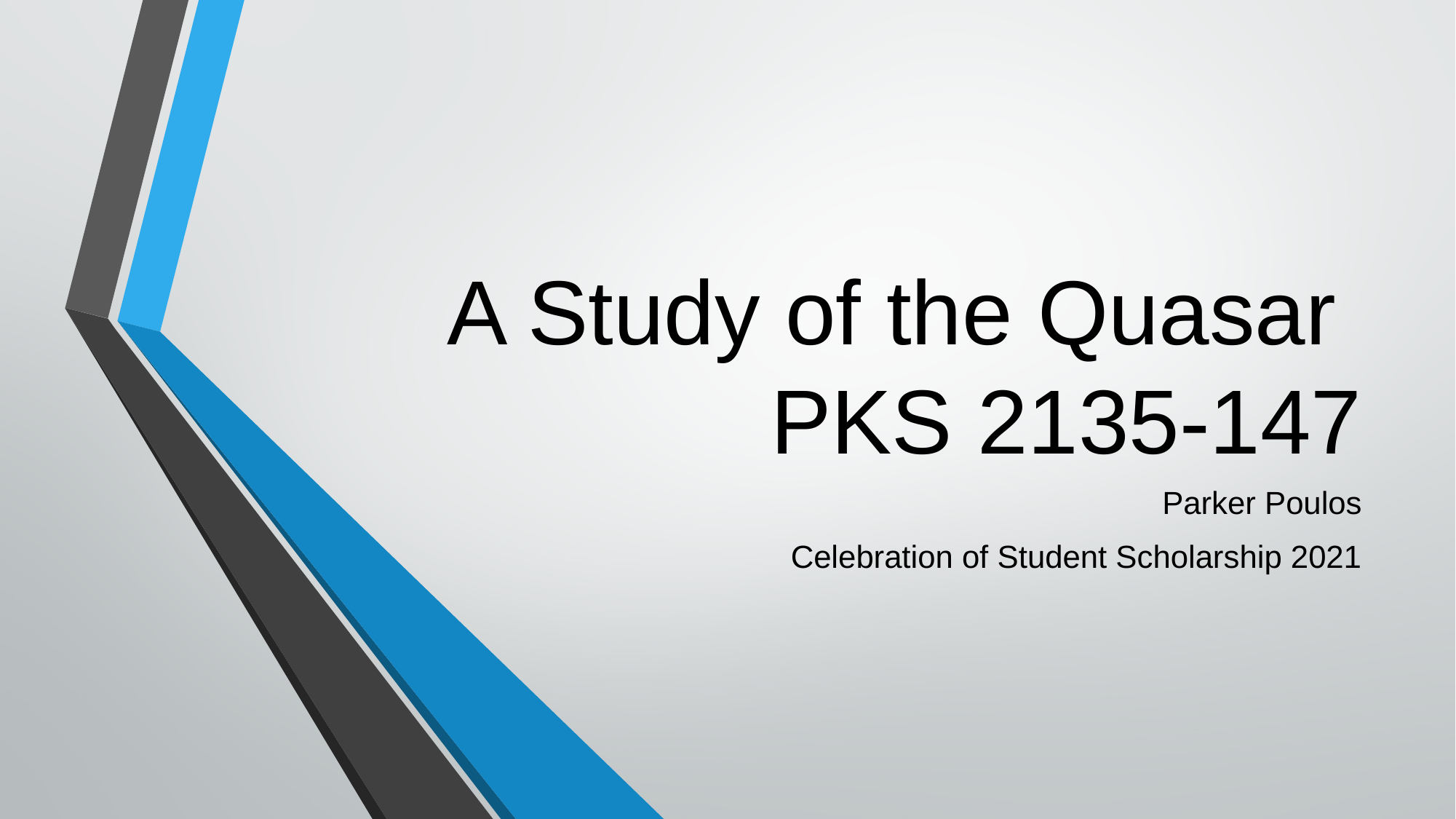

# A Study of the Quasar PKS 2135-147
Parker Poulos
Celebration of Student Scholarship 2021